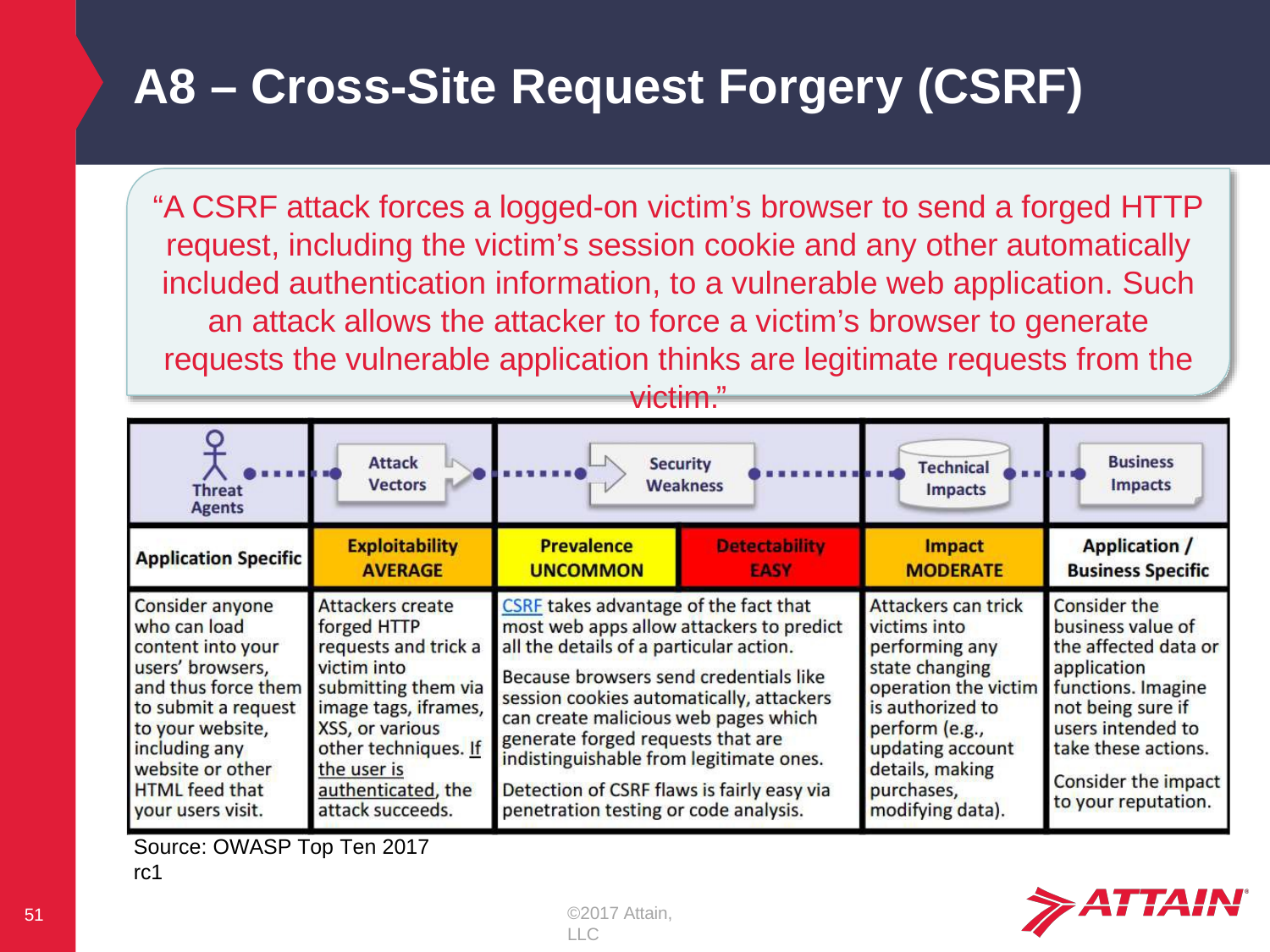

# A8 – Cross-Site Request Forgery (CSRF)

“A CSRF attack forces a logged-on victim’s browser to send a forged HTTP request, including the victim’s session cookie and any other automatically included authentication information, to a vulnerable web application. Such an attack allows the attacker to force a victim’s browser to generate requests the vulnerable application thinks are legitimate requests from the victim.”

Source: OWASP Top Ten 2017 rc1
©2017 Attain, LLC
51